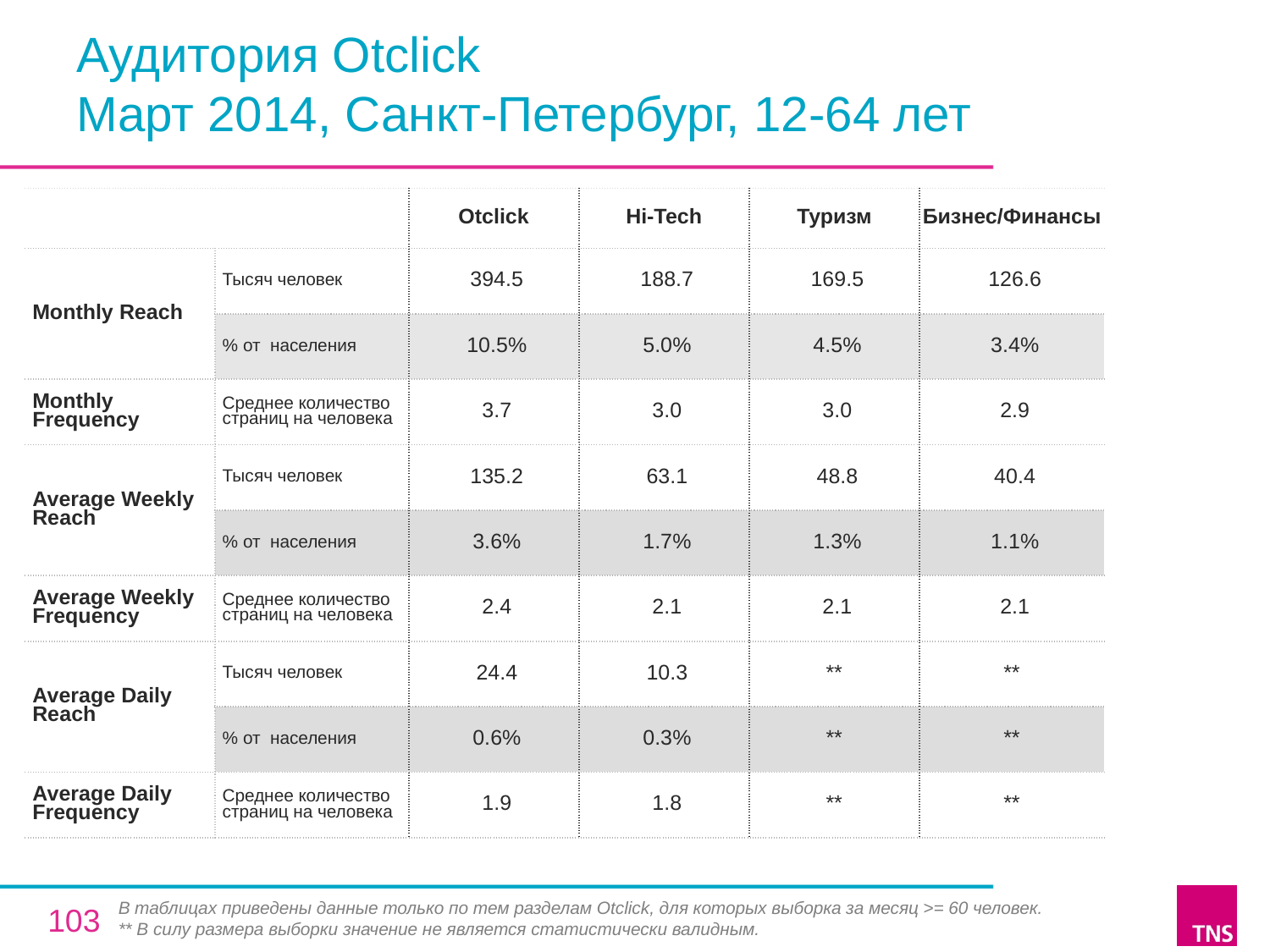

# Аудитория Otclick Март 2014, Санкт-Петербург, 12-64 лет
|  |  | Otclick | Hi-Tech | Туризм | Бизнес/Финансы |
| --- | --- | --- | --- | --- | --- |
| Monthly Reach | Тысяч человек | 394.5 | 188.7 | 169.5 | 126.6 |
|  | % от населения | 10.5% | 5.0% | 4.5% | 3.4% |
| Monthly Frequency | Среднее количество страниц на человека | 3.7 | 3.0 | 3.0 | 2.9 |
| Average Weekly Reach | Тысяч человек | 135.2 | 63.1 | 48.8 | 40.4 |
|  | % от населения | 3.6% | 1.7% | 1.3% | 1.1% |
| Average Weekly Frequency | Среднее количество страниц на человека | 2.4 | 2.1 | 2.1 | 2.1 |
| Average Daily Reach | Тысяч человек | 24.4 | 10.3 | \*\* | \*\* |
|  | % от населения | 0.6% | 0.3% | \*\* | \*\* |
| Average Daily Frequency | Среднее количество страниц на человека | 1.9 | 1.8 | \*\* | \*\* |
В таблицах приведены данные только по тем разделам Otclick, для которых выборка за месяц >= 60 человек.
** В силу размера выборки значение не является статистически валидным.
103